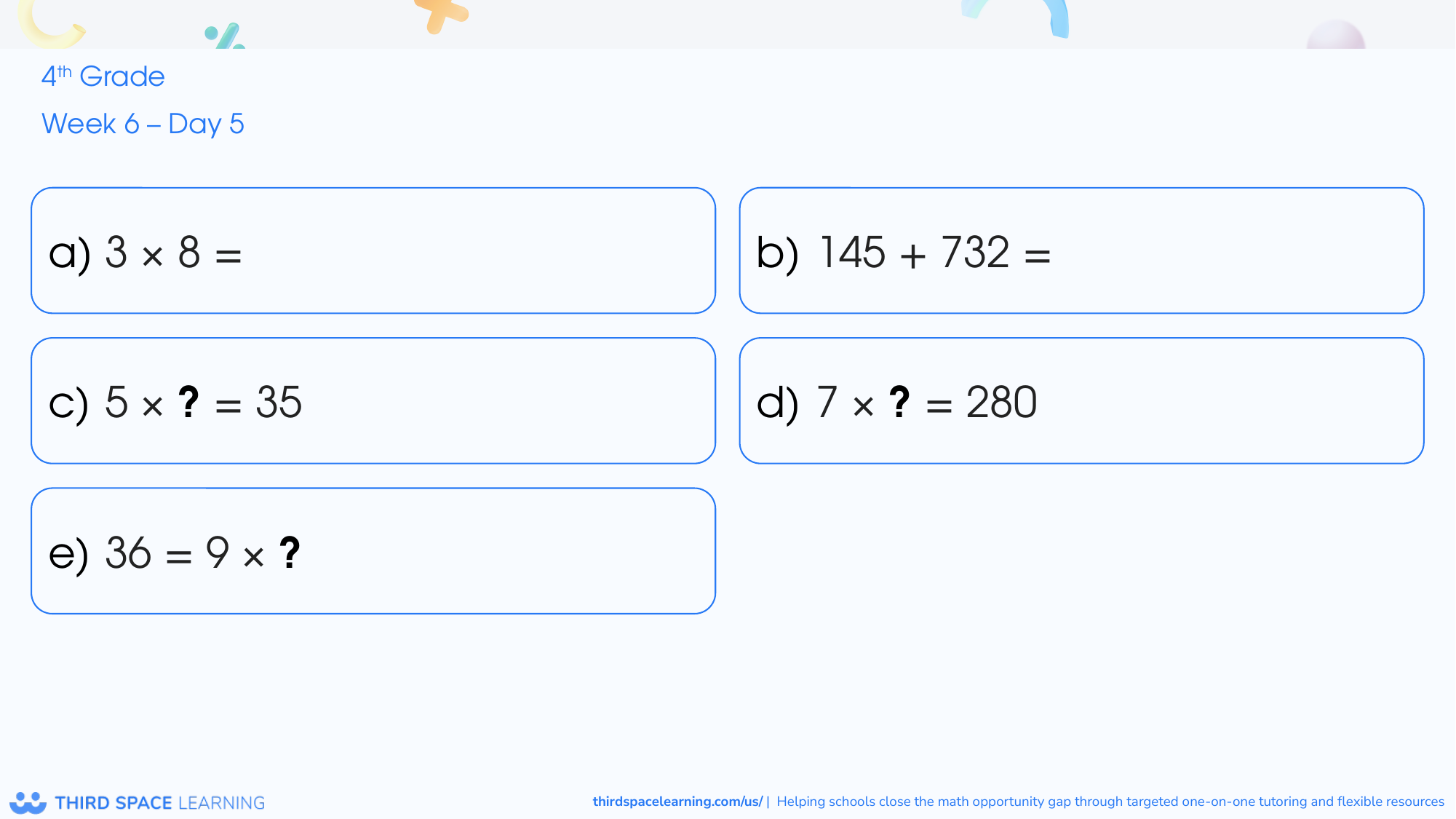

4th Grade
Week 6 – Day 5
3 × 8 =
145 + 732 =
5 × ? = 35
7 × ? = 280
36 = 9 × ?